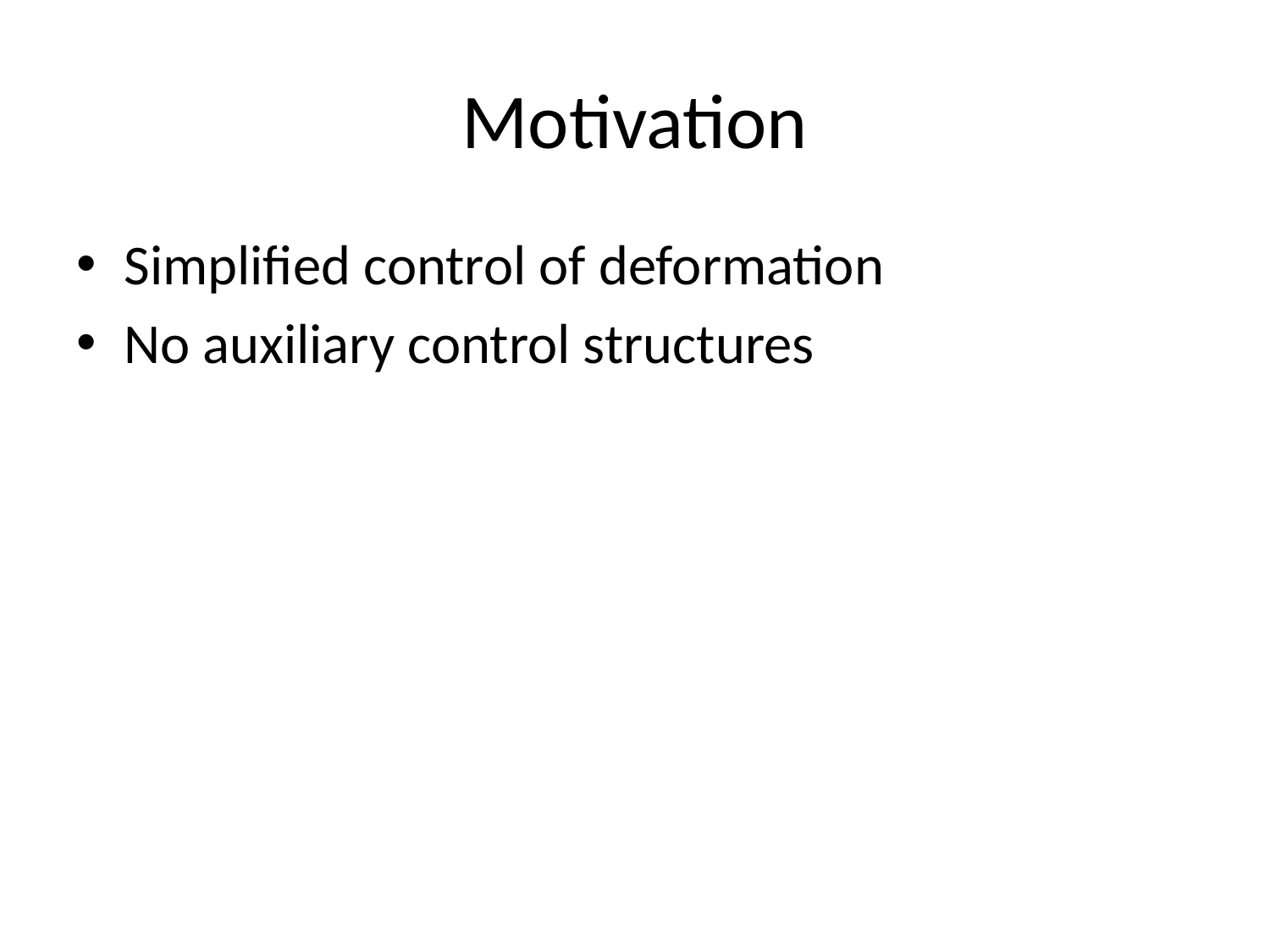

# Motivation
Simplified control of deformation
No auxiliary control structures